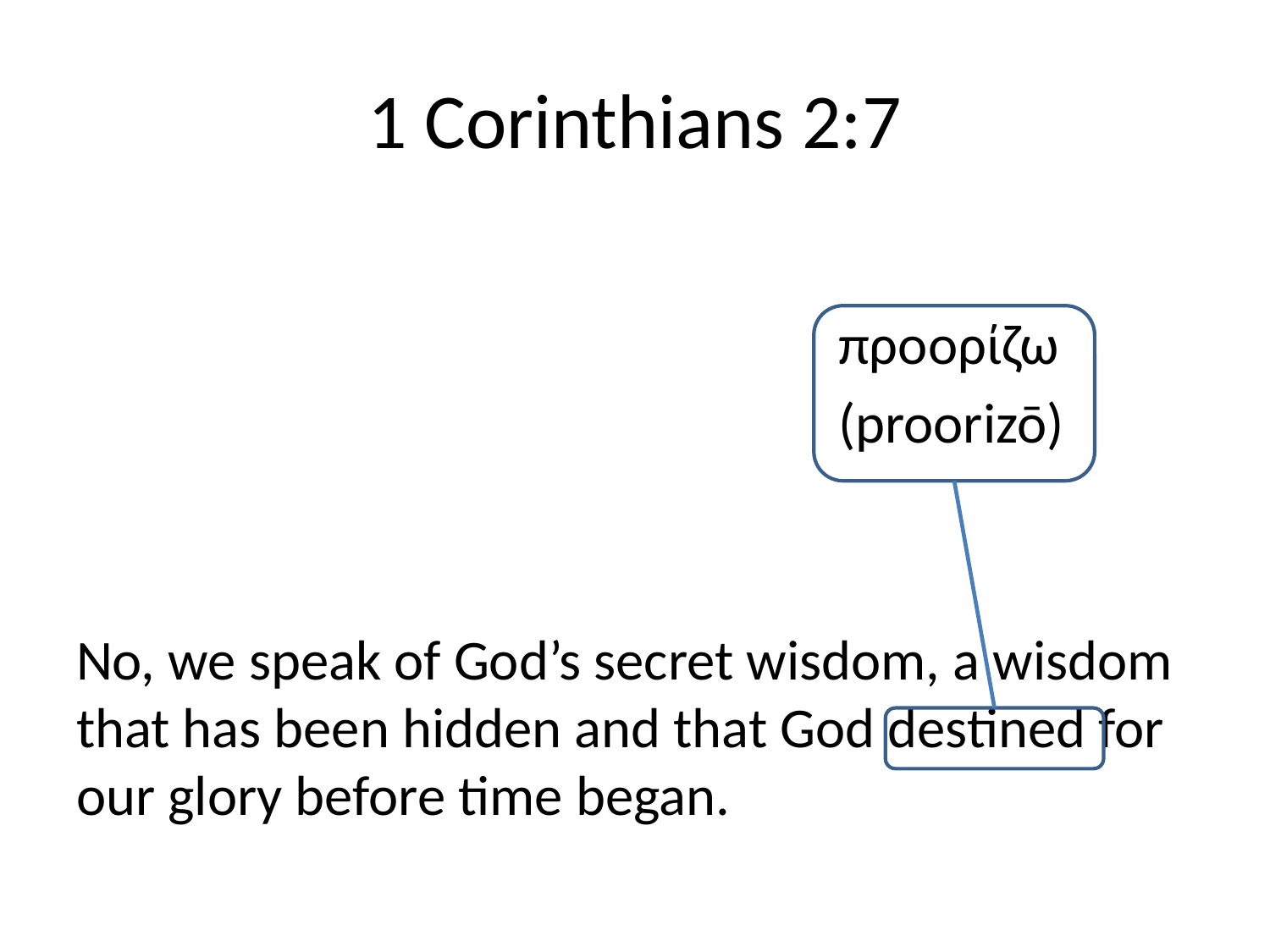

# 1 Corinthians 2:7

						προορίζω
						(proorizō)

No, we speak of God’s secret wisdom, a wisdom that has been hidden and that God destined for our glory before time began.